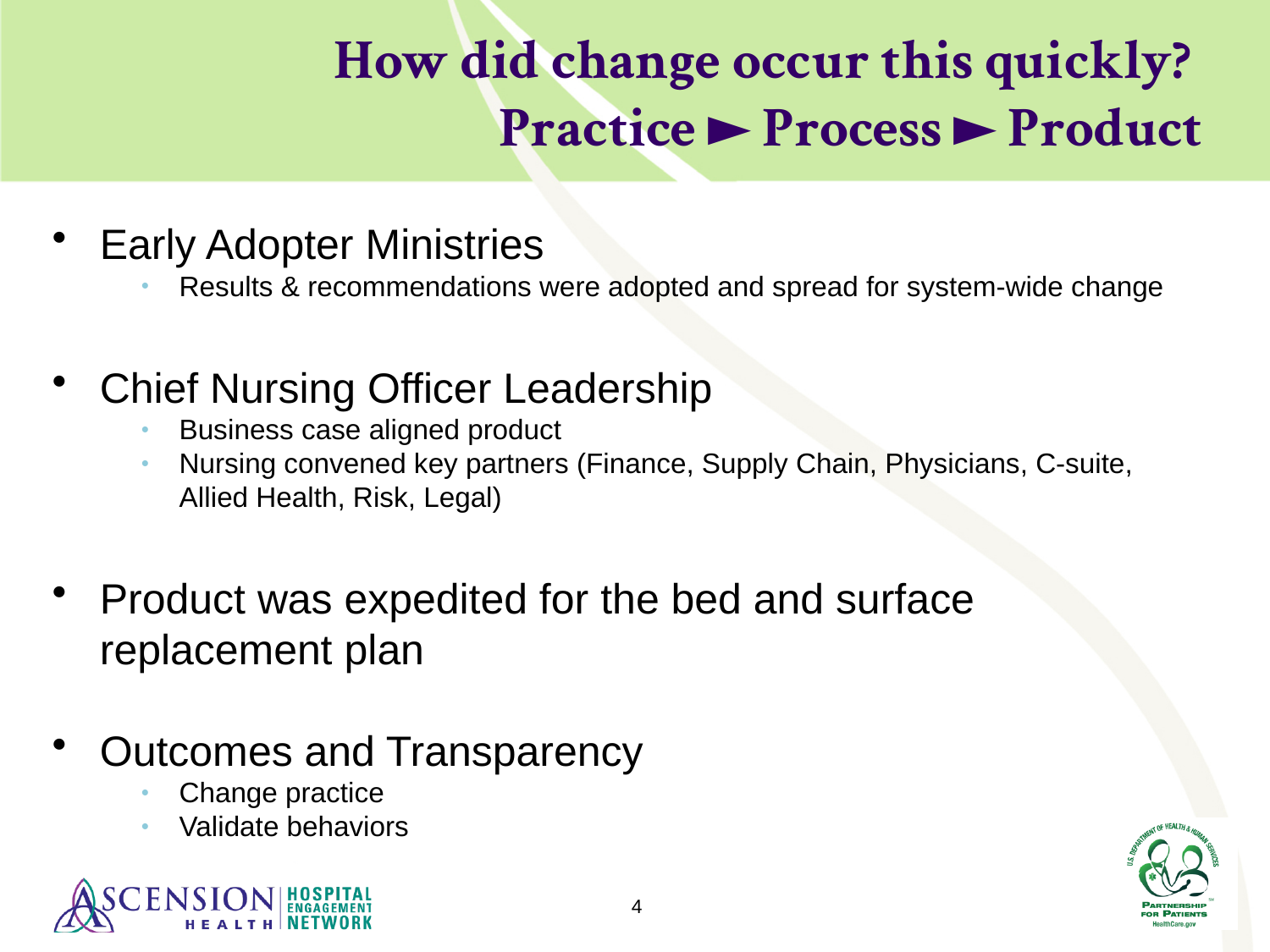

# How did change occur this quickly? Practice ► Process ► Product
Early Adopter Ministries
Results & recommendations were adopted and spread for system-wide change

Chief Nursing Officer Leadership
Business case aligned product
Nursing convened key partners (Finance, Supply Chain, Physicians, C-suite, Allied Health, Risk, Legal)

Product was expedited for the bed and surface replacement plan

Outcomes and Transparency
Change practice
Validate behaviors

4